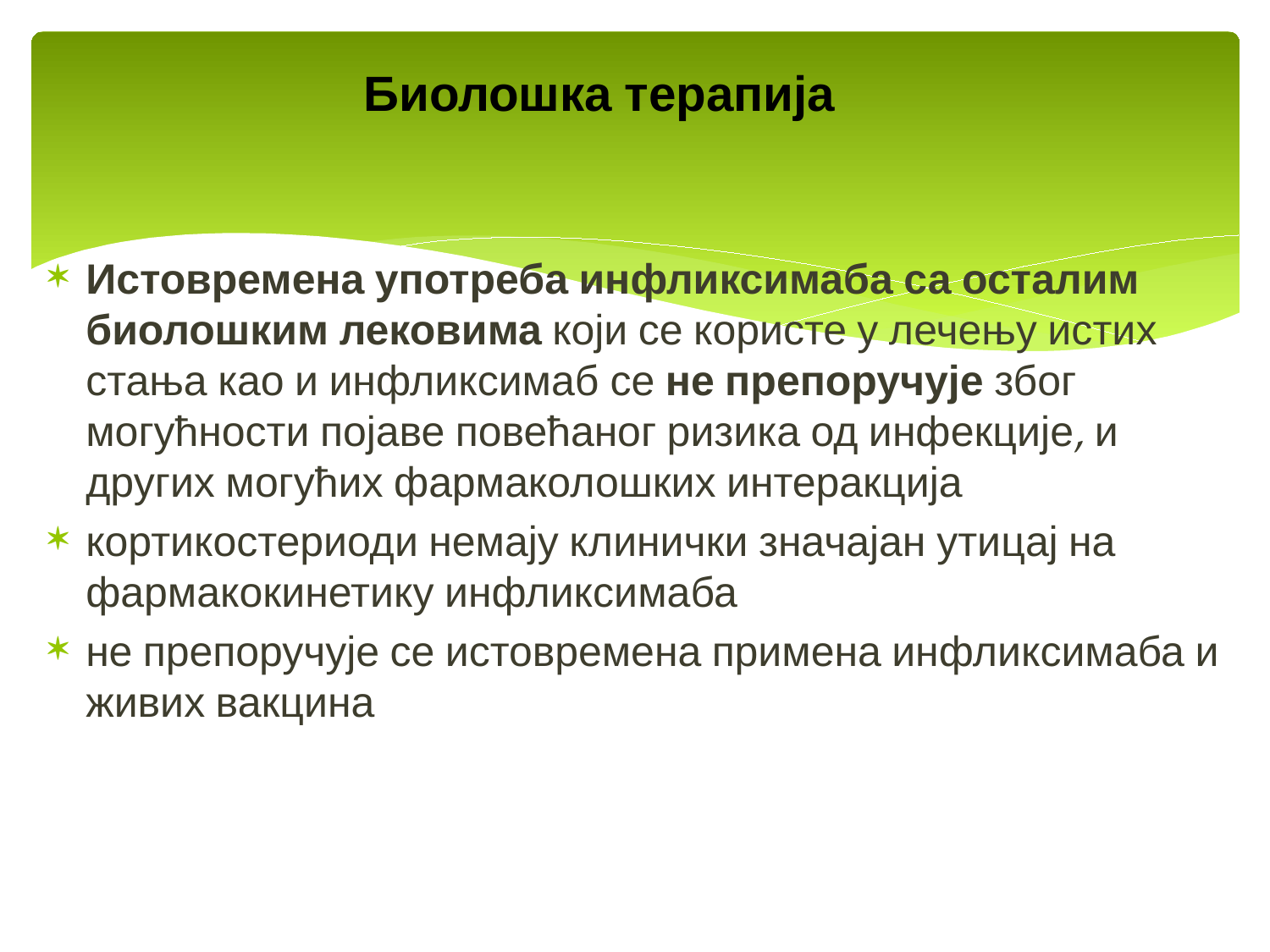

# Биолошка терапија

Истовремена употреба инфликсимаба са осталим биолошким лековима који се користе у лечењу истих стања као и инфликсимаб се не препоручује због могућности појаве повећаног ризика од инфекције, и других могућих фармаколошких интеракција
кортикостериоди немају клинички значајан утицај на фармакокинетику инфликсимаба
не препоручује се истовремена примена инфликсимаба и живих вакцина